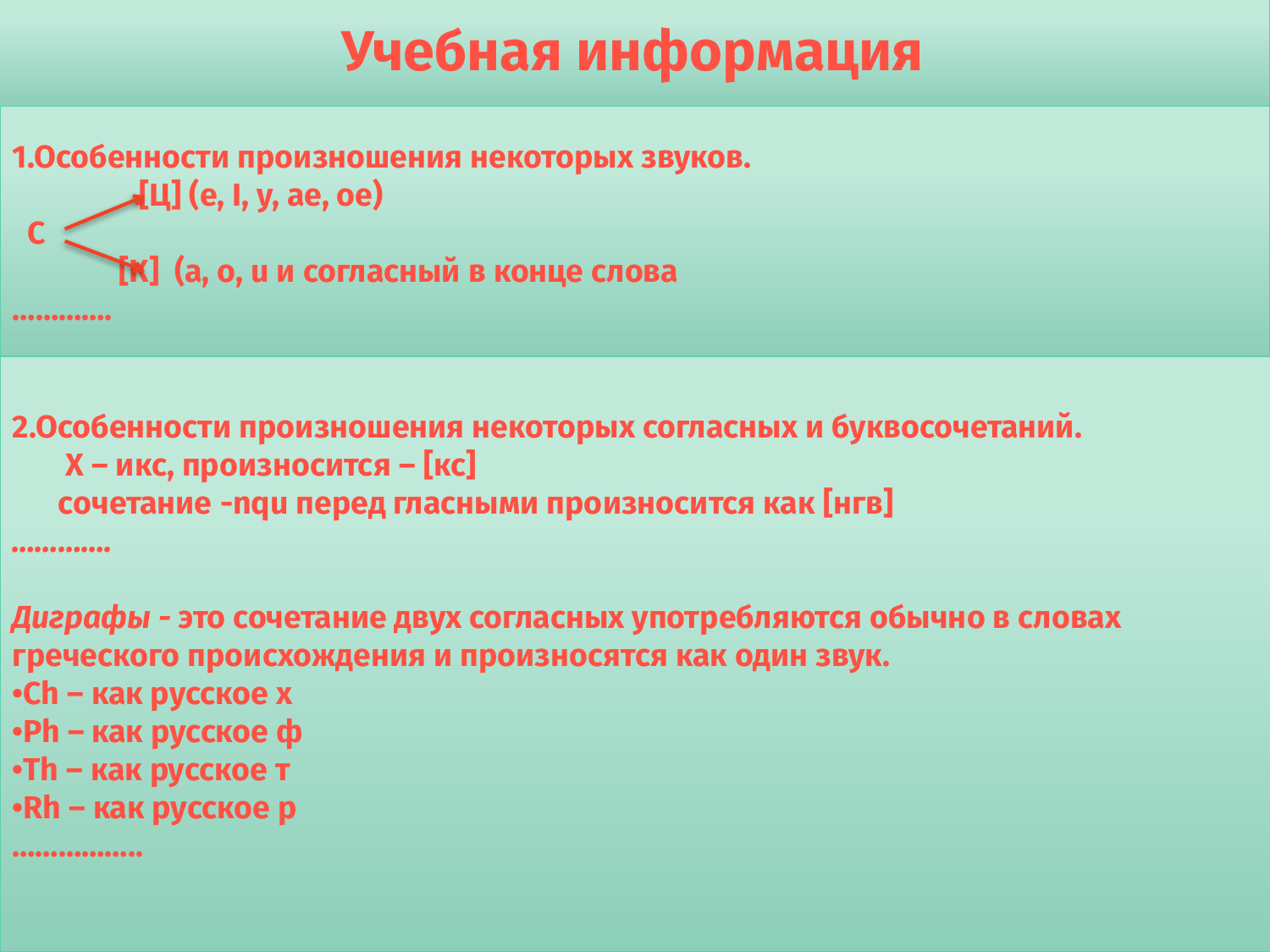

Учебная информация
1.Особенности произношения некоторых звуков.
	[Ц] (e, I, y, ae, oe)
  С
              [К]  (a, o, u и согласный в конце слова
………….
2.Особенности произношения некоторых согласных и буквосочетаний.
       Х – икс, произносится – [кс]
      cочетание -nqu перед гласными произносится как [нгв]
………….

Диграфы - это сочетание двух согласных употребляются обычно в словах греческого происхождения и произносятся как один звук.
•Ch – как русское х
•Ph – как русское ф
•Th – как русское т
•Rh – как русское р
……………..